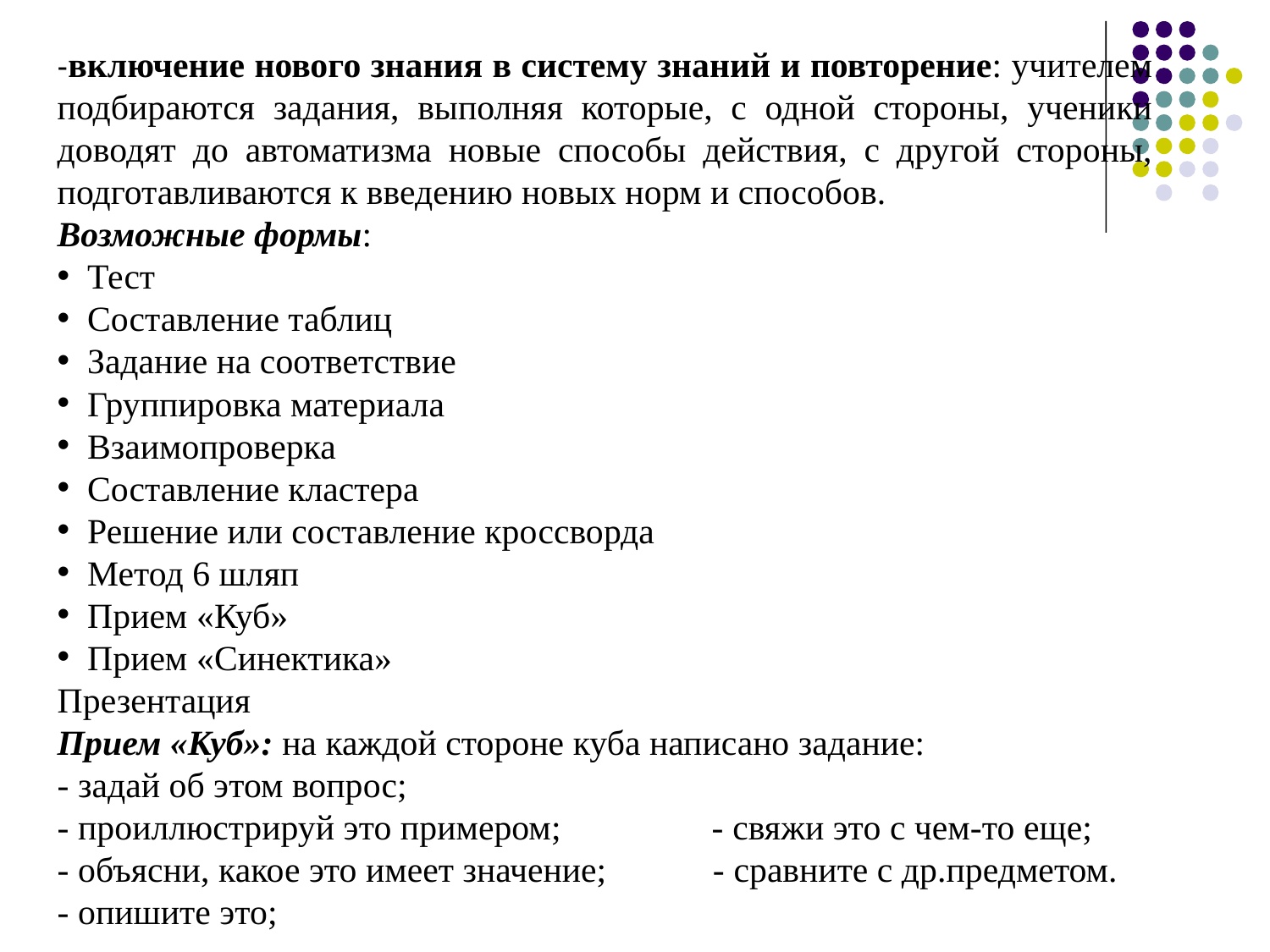

-включение нового знания в систему знаний и повторение: учителем подбираются задания, выполняя которые, с одной стороны, ученики доводят до автоматизма новые способы действия, с другой стороны, подготавливаются к введению новых норм и способов.
Возможные формы:
Тест
Составление таблиц
Задание на соответствие
Группировка материала
Взаимопроверка
Составление кластера
Решение или составление кроссворда
Метод 6 шляп
Прием «Куб»
Прием «Синектика»
Презентация
Прием «Куб»: на каждой стороне куба написано задание:
- задай об этом вопрос;
- проиллюстрируй это примером;                 - свяжи это с чем-то еще;
- объясни, какое это имеет значение;            - сравните с др.предметом.
- опишите это;